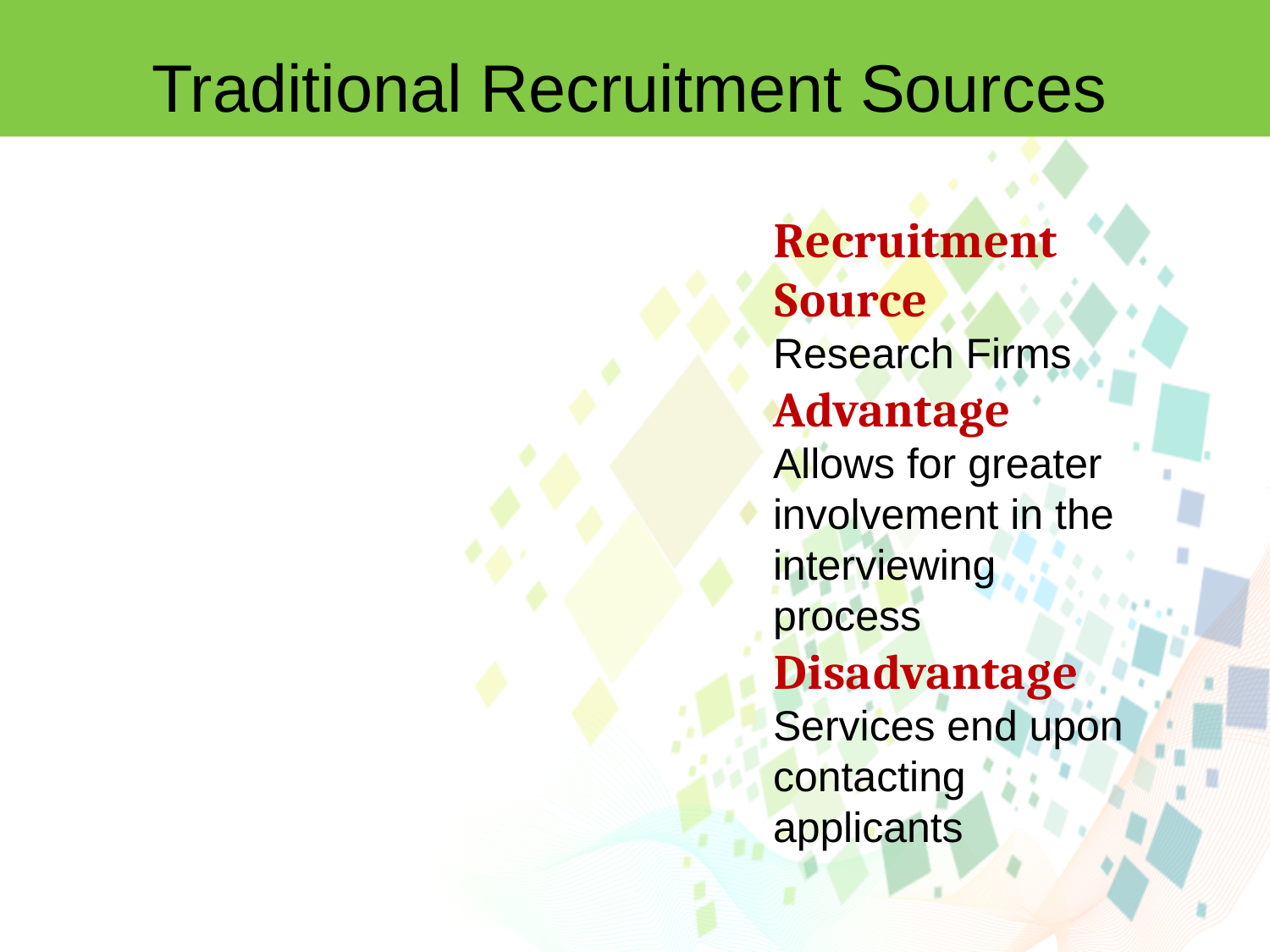

Traditional Recruitment Sources
Recruitment Source
Research Firms
Advantage
Allows for greater
involvement in the
interviewing process
Disadvantage
Services end upon contacting applicants